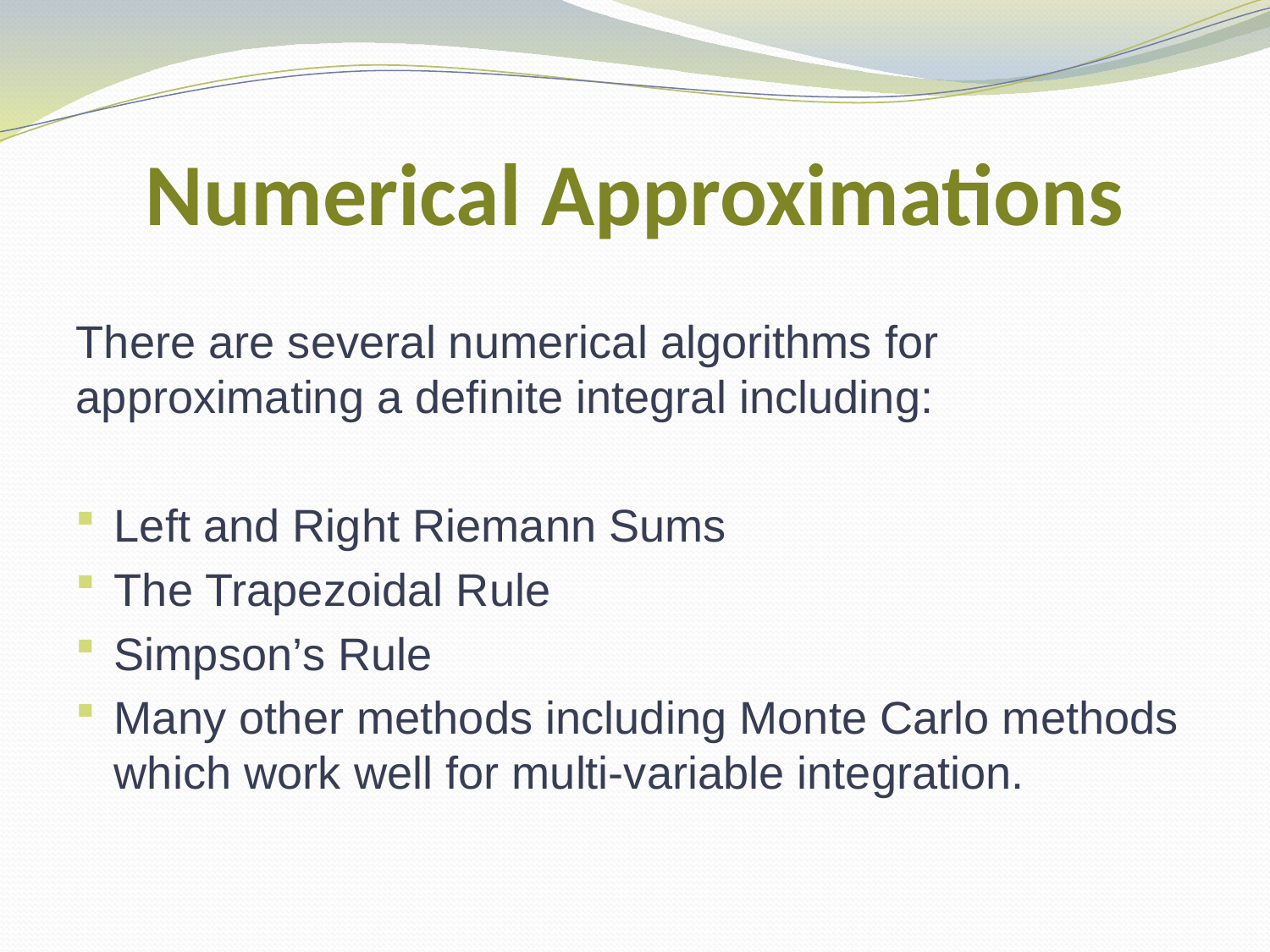

# Numerical Approximations
There are several numerical algorithms for approximating a definite integral including:

Left and Right Riemann Sums
The Trapezoidal Rule
Simpson’s Rule
Many other methods including Monte Carlo methods which work well for multi-variable integration.